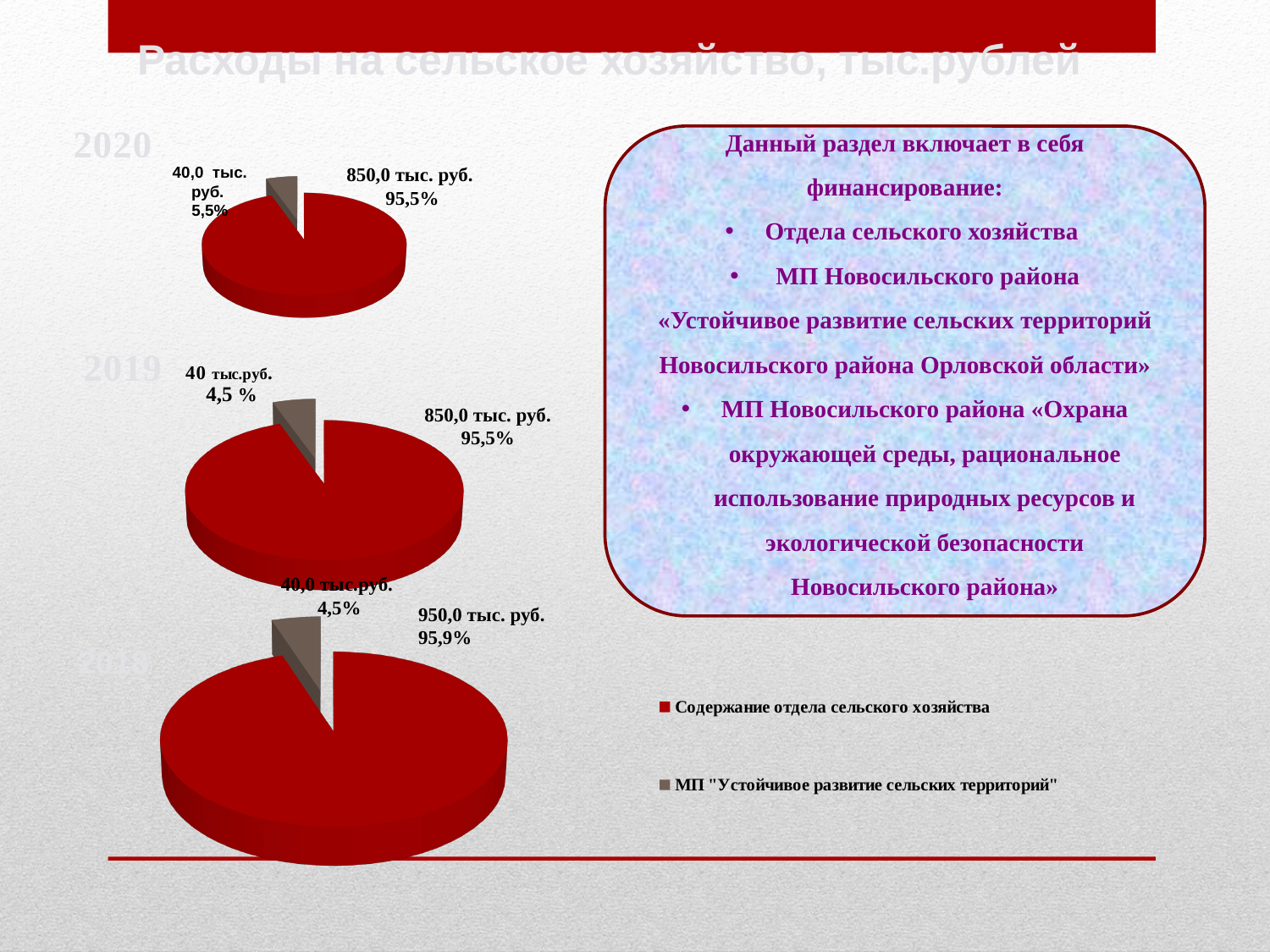

Расходы на сельское хозяйство, тыс.рублей

[unsupported chart]

Данный раздел включает в себя финансирование:
Отдела сельского хозяйства
 МП Новосильского района
«Устойчивое развитие сельских территорий Новосильского района Орловской области»
МП Новосильского района «Охрана окружающей среды, рациональное использование природных ресурсов и экологической безопасности Новосильского района»

40,0  тыс. руб.
5,5%
850,0 тыс. руб.
 95,5%

[unsupported chart]

850,0 тыс. руб.
95,5%
40,0 тыс.руб.
4,5%

[unsupported chart]

950,0 тыс. руб.
95,9%
2018